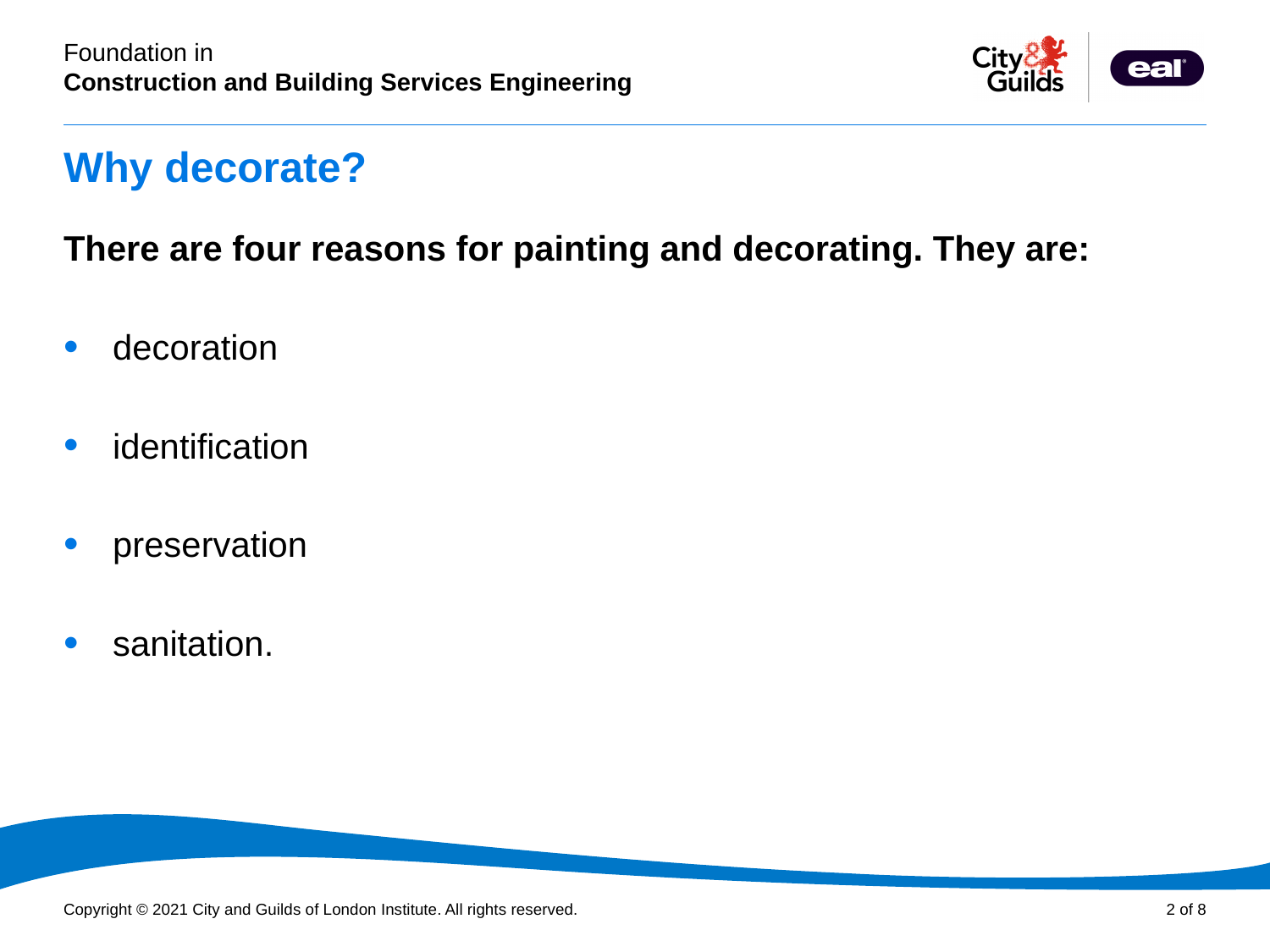

# Why decorate?
There are four reasons for painting and decorating. They are:
decoration
identification
preservation
sanitation.